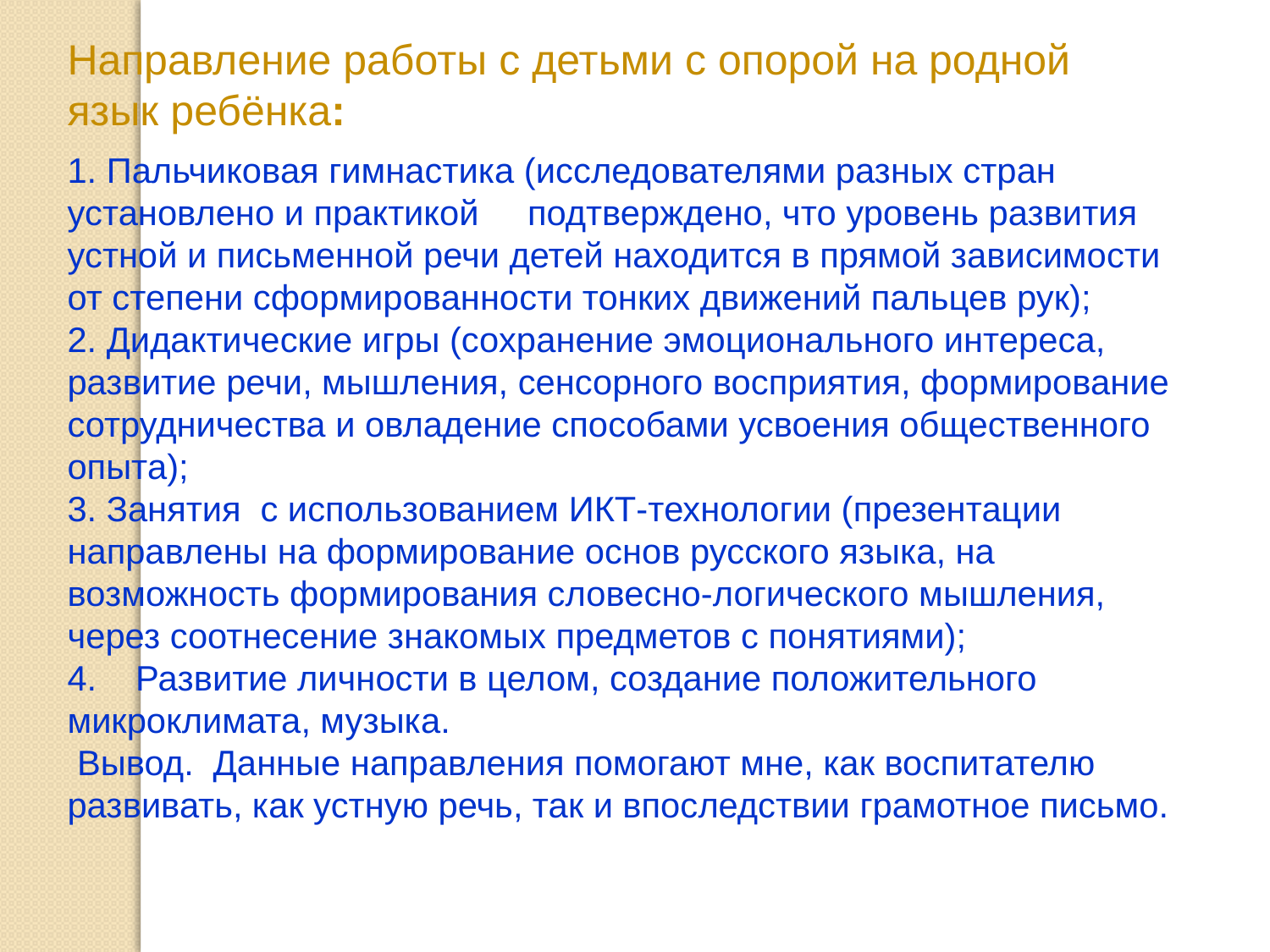

Направление работы с детьми с опорой на родной язык ребёнка:
1. Пальчиковая гимнастика (исследователями разных стран установлено и практикой     подтверждено, что уровень развития устной и письменной речи детей находится в прямой зависимости от степени сформированности тонких движений пальцев рук);
2. Дидактические игры (сохранение эмоционального интереса, развитие речи, мышления, сенсорного восприятия, формирование сотрудничества и овладение способами усвоения общественного опыта);
3. Занятия  с использованием ИКТ-технологии (презентации направлены на формирование основ русского языка, на возможность формирования словесно-логического мышления, через соотнесение знакомых предметов с понятиями);
4.    Развитие личности в целом, создание положительного микроклимата, музыка.
 Вывод.  Данные направления помогают мне, как воспитателю развивать, как устную речь, так и впоследствии грамотное письмо.